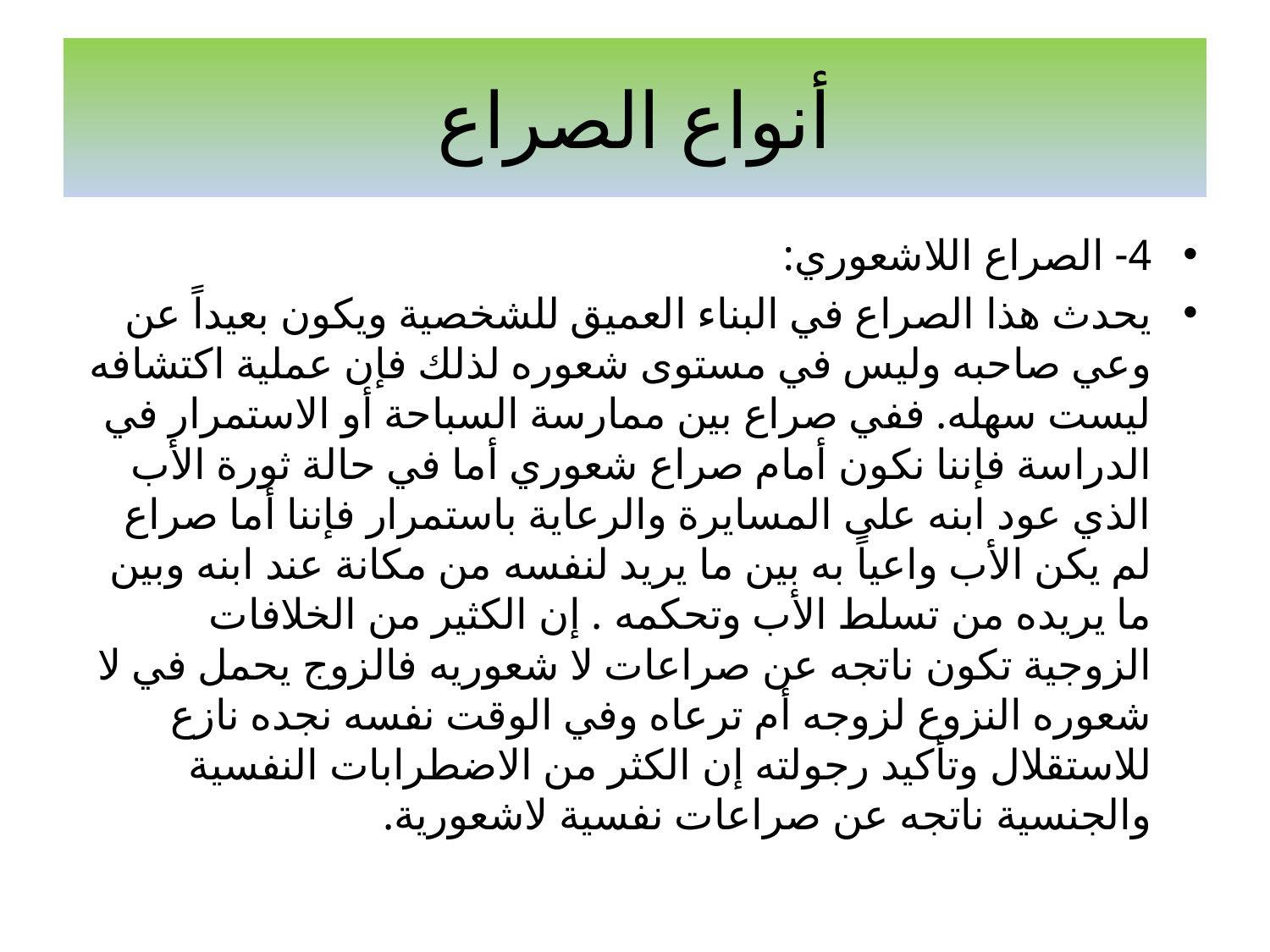

# أنواع الصراع
4- الصراع اللاشعوري:
يحدث هذا الصراع في البناء العميق للشخصية ويكون بعيداً عن وعي صاحبه وليس في مستوى شعوره لذلك فإن عملية اكتشافه ليست سهله. ففي صراع بين ممارسة السباحة أو الاستمرار في الدراسة فإننا نكون أمام صراع شعوري أما في حالة ثورة الأب الذي عود ابنه على المسايرة والرعاية باستمرار فإننا أما صراع لم يكن الأب واعياً به بين ما يريد لنفسه من مكانة عند ابنه وبين ما يريده من تسلط الأب وتحكمه . إن الكثير من الخلافات الزوجية تكون ناتجه عن صراعات لا شعوريه فالزوج يحمل في لا شعوره النزوع لزوجه أم ترعاه وفي الوقت نفسه نجده نازع للاستقلال وتأكيد رجولته إن الكثر من الاضطرابات النفسية والجنسية ناتجه عن صراعات نفسية لاشعورية.